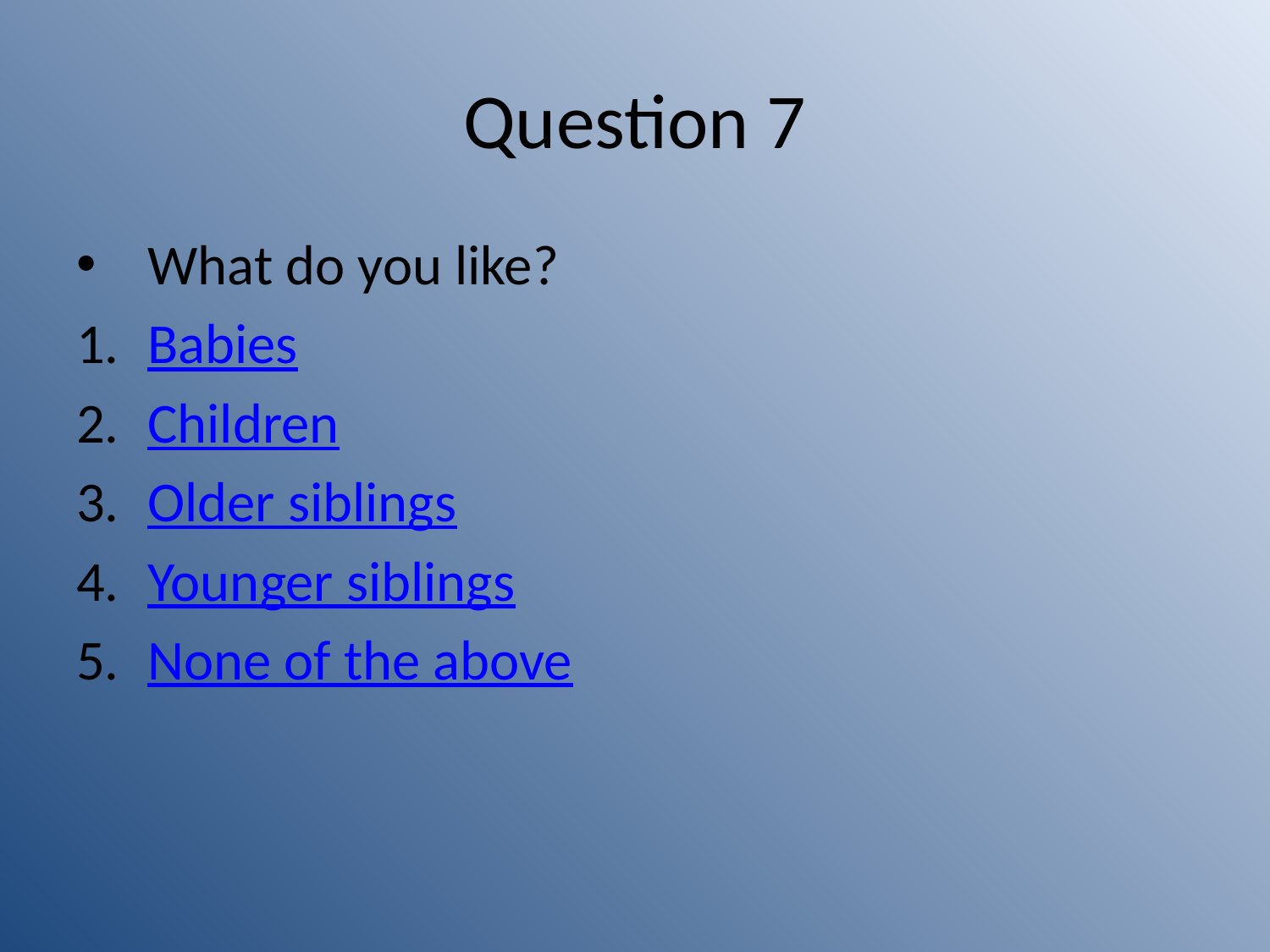

# Question 7
What do you like?
Babies
Children
Older siblings
Younger siblings
None of the above